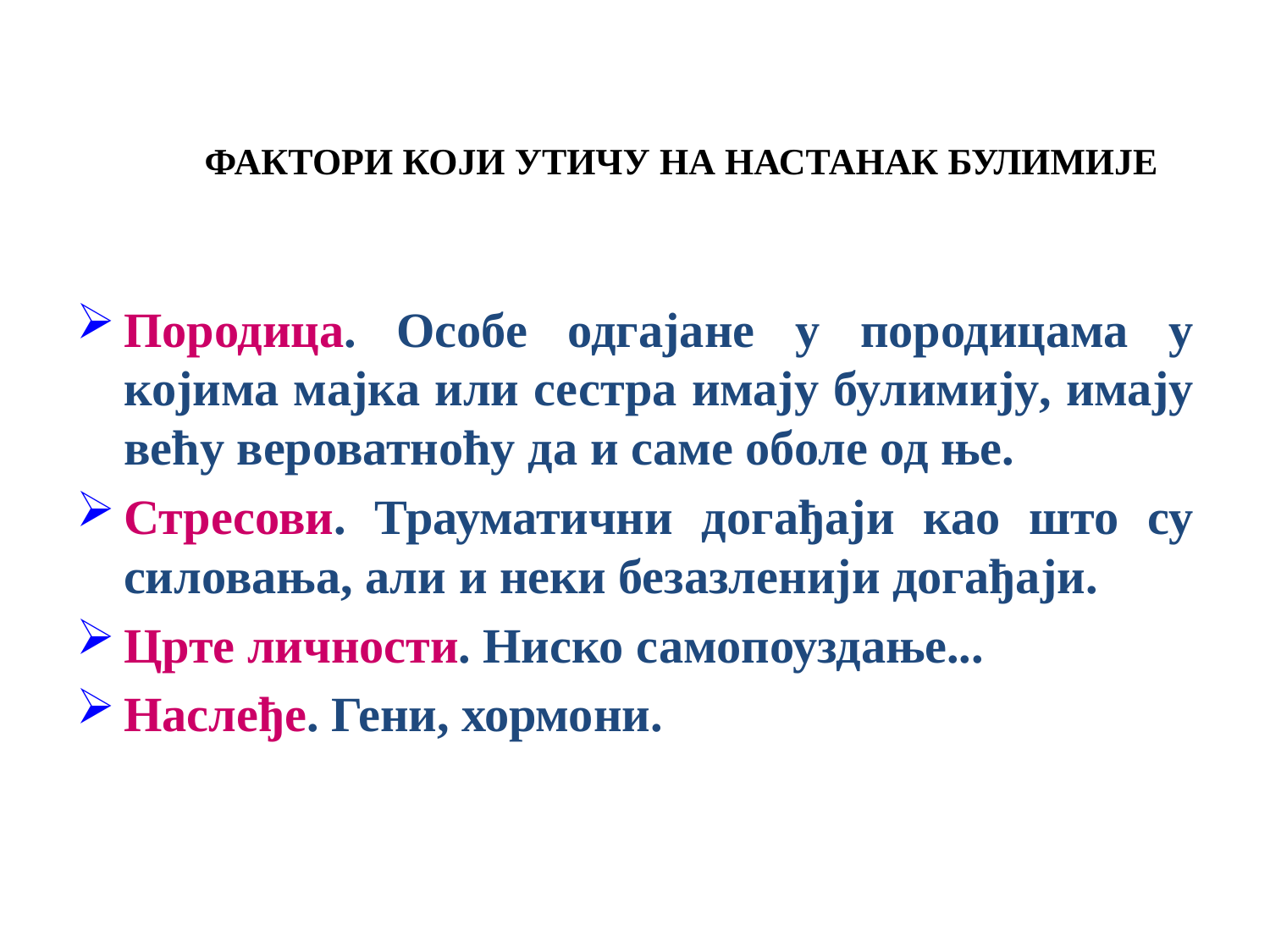

# ФАКТОРИ КОЈИ УТИЧУ НА НАСТАНАК БУЛИМИЈЕ

Породица. Особе одгајане у породицама у којима мајка или сестра имају булимију, имају већу вероватноћу да и саме оболе од ње.
Стресови. Трауматични догађаји као што су силовања, али и неки безазленији догађаји.
Црте личности. Ниско самопоуздање...
Наслеђе. Гени, хормони.